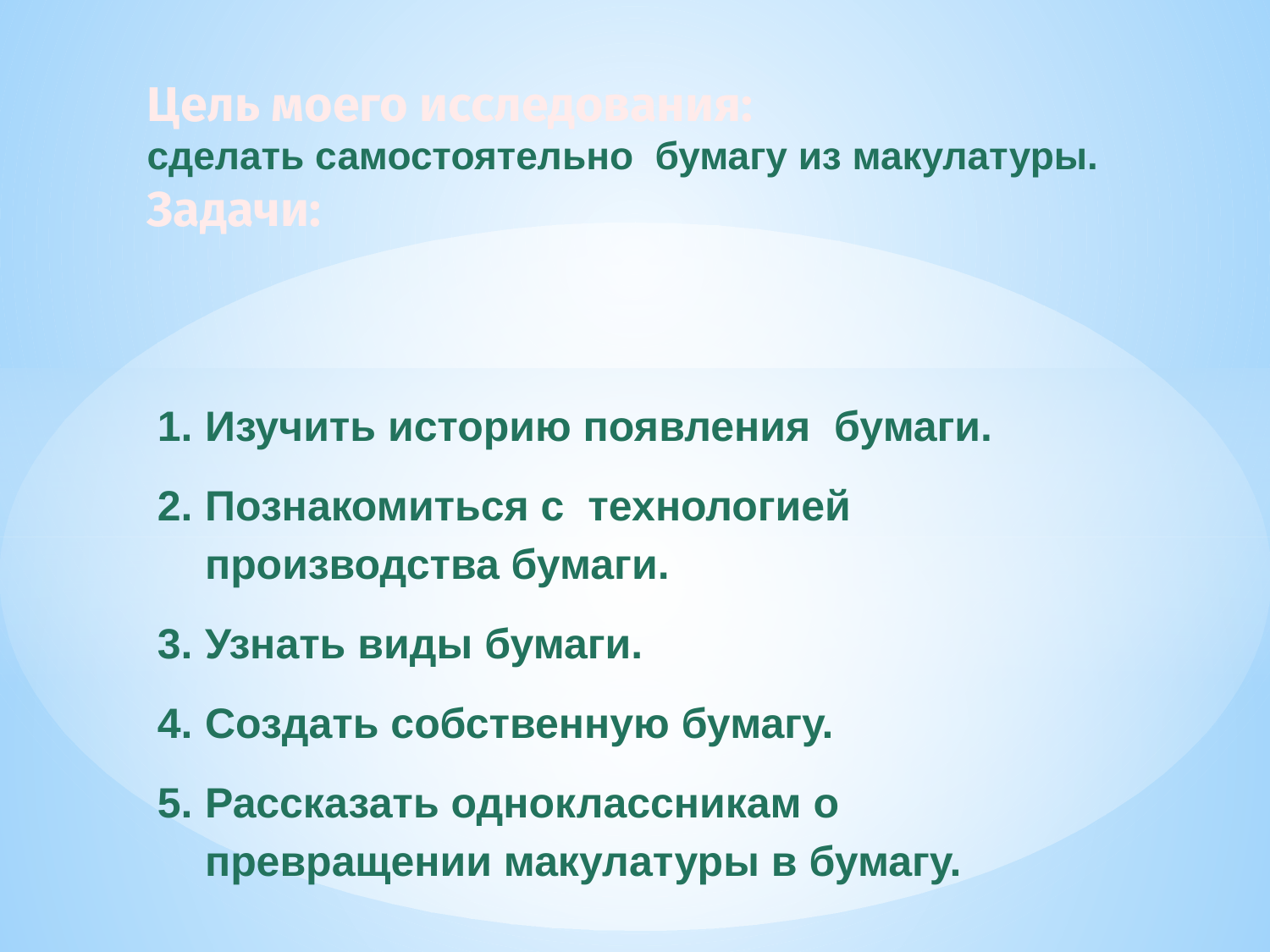

# Цель моего исследования: сделать самостоятельно  бумагу из макулатуры. Задачи:

Изучить историю появления  бумаги.
Познакомиться с  технологией  производства бумаги.
Узнать виды бумаги.
Создать собственную бумагу.
Рассказать одноклассникам о превращении макулатуры в бумагу.